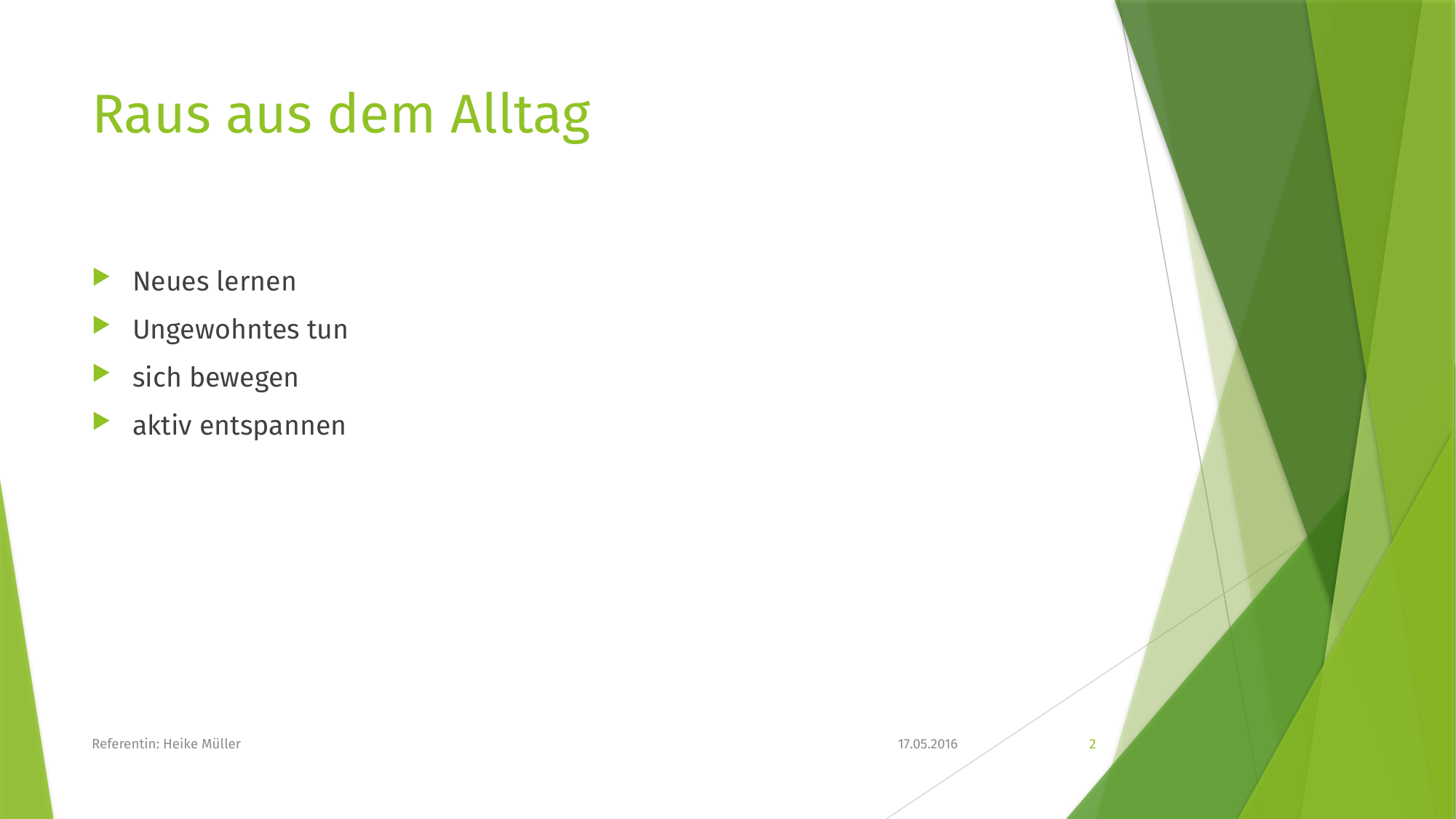

# Raus aus dem Alltag
Neues lernen
Ungewohntes tun
sich bewegen
aktiv entspannen
Referentin: Heike Müller
17.05.2016
2